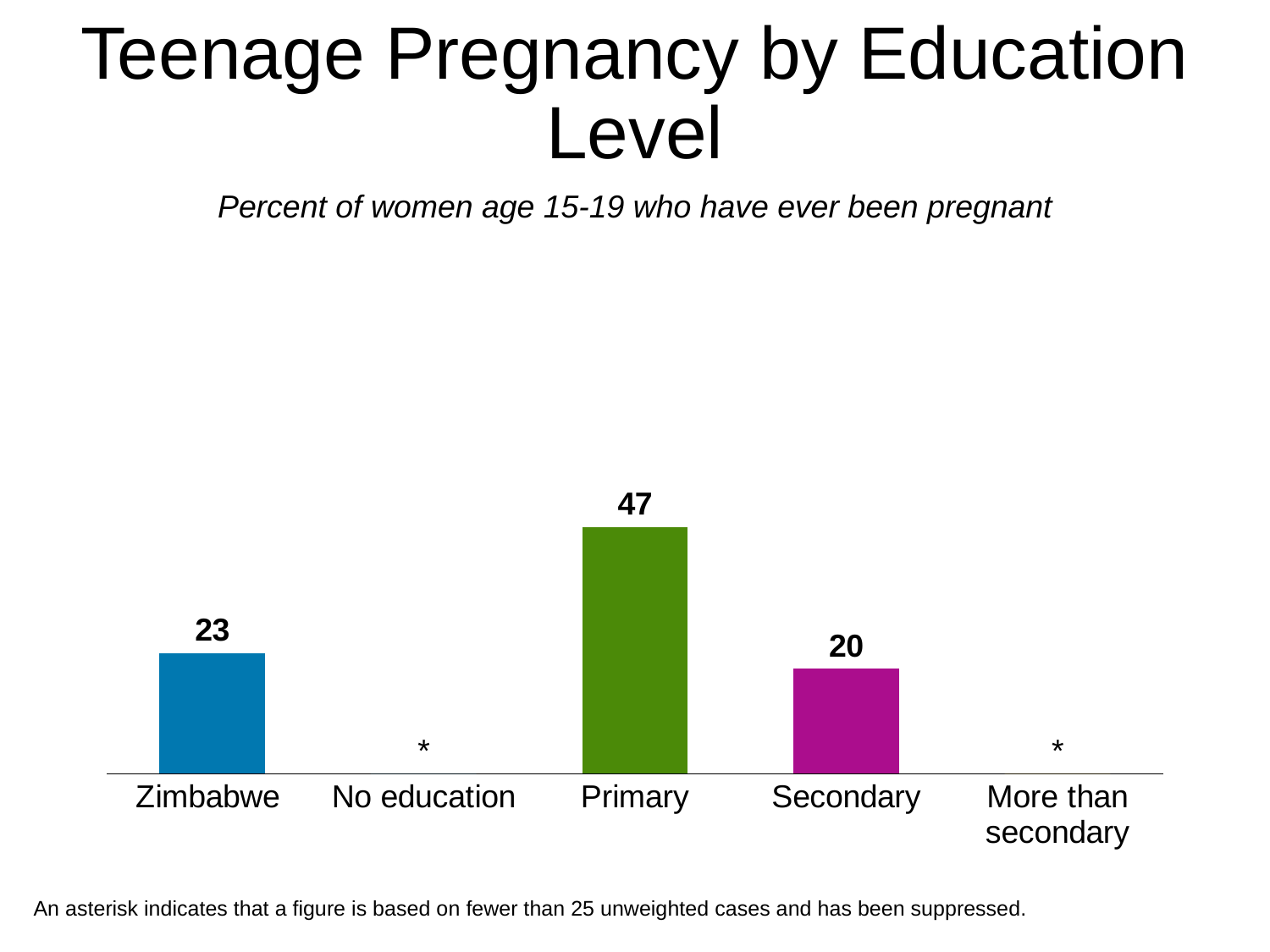

# Teenage Pregnancy by Education Level
Percent of women age 15-19 who have ever been pregnant

### Chart

| Category | Column1 |
|---|---|
| Zimbabwe  | 23.0 |
| No education | 0.0 |
| Primary | 47.0 |
| Secondary | 20.0 |
| More than secondary | 0.0 |
An asterisk indicates that a figure is based on fewer than 25 unweighted cases and has been suppressed.